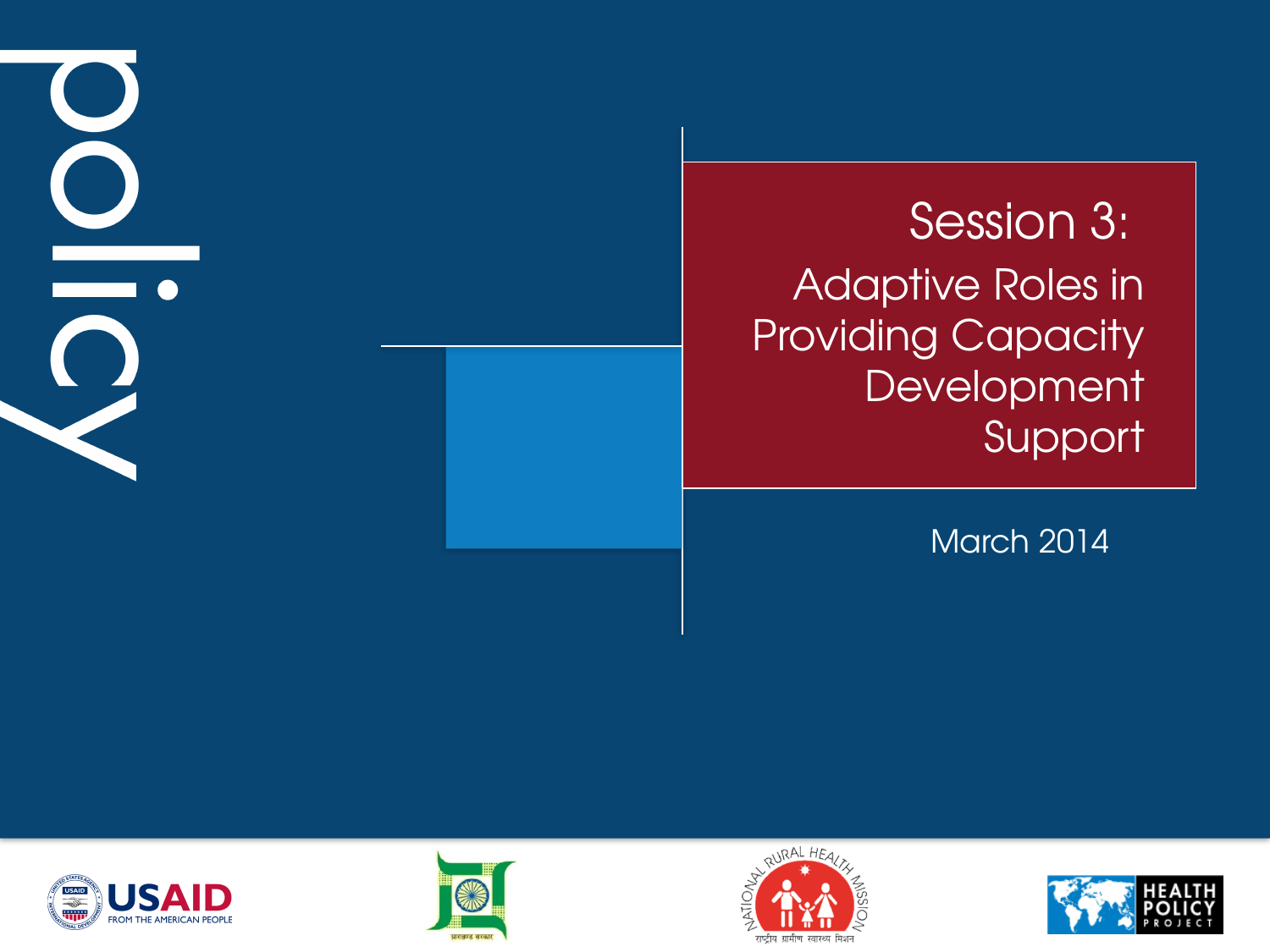

Session 3:
Adaptive Roles in Providing Capacity Development Support
March 2014